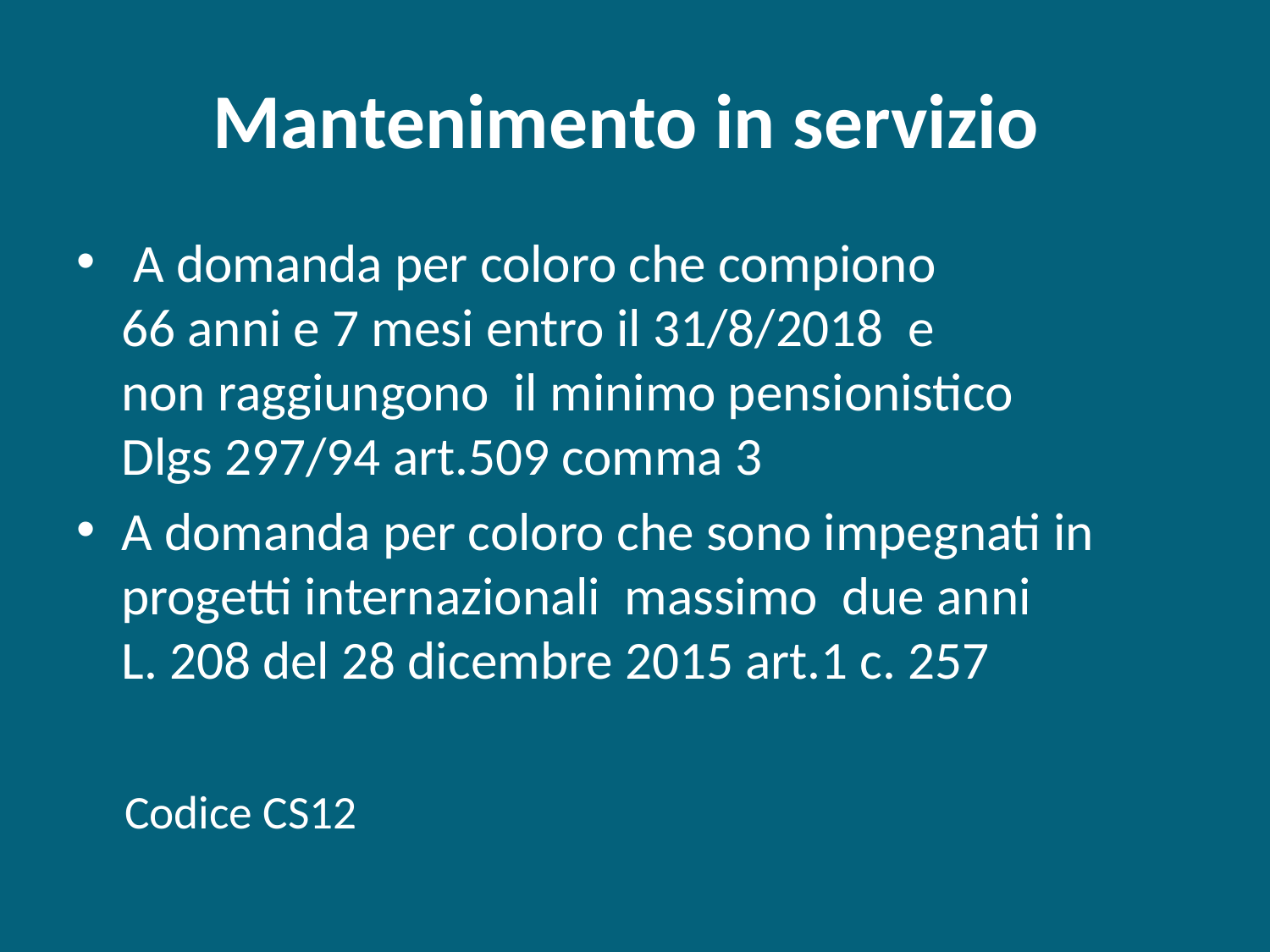

# Mantenimento in servizio
 A domanda per coloro che compiono
66 anni e 7 mesi entro il 31/8/2018  e
non raggiungono  il minimo pensionistico
Dlgs 297/94 art.509 comma 3
A domanda per coloro che sono impegnati in progetti internazionali  massimo  due anni
L. 208 del 28 dicembre 2015 art.1 c. 257

    Codice CS12